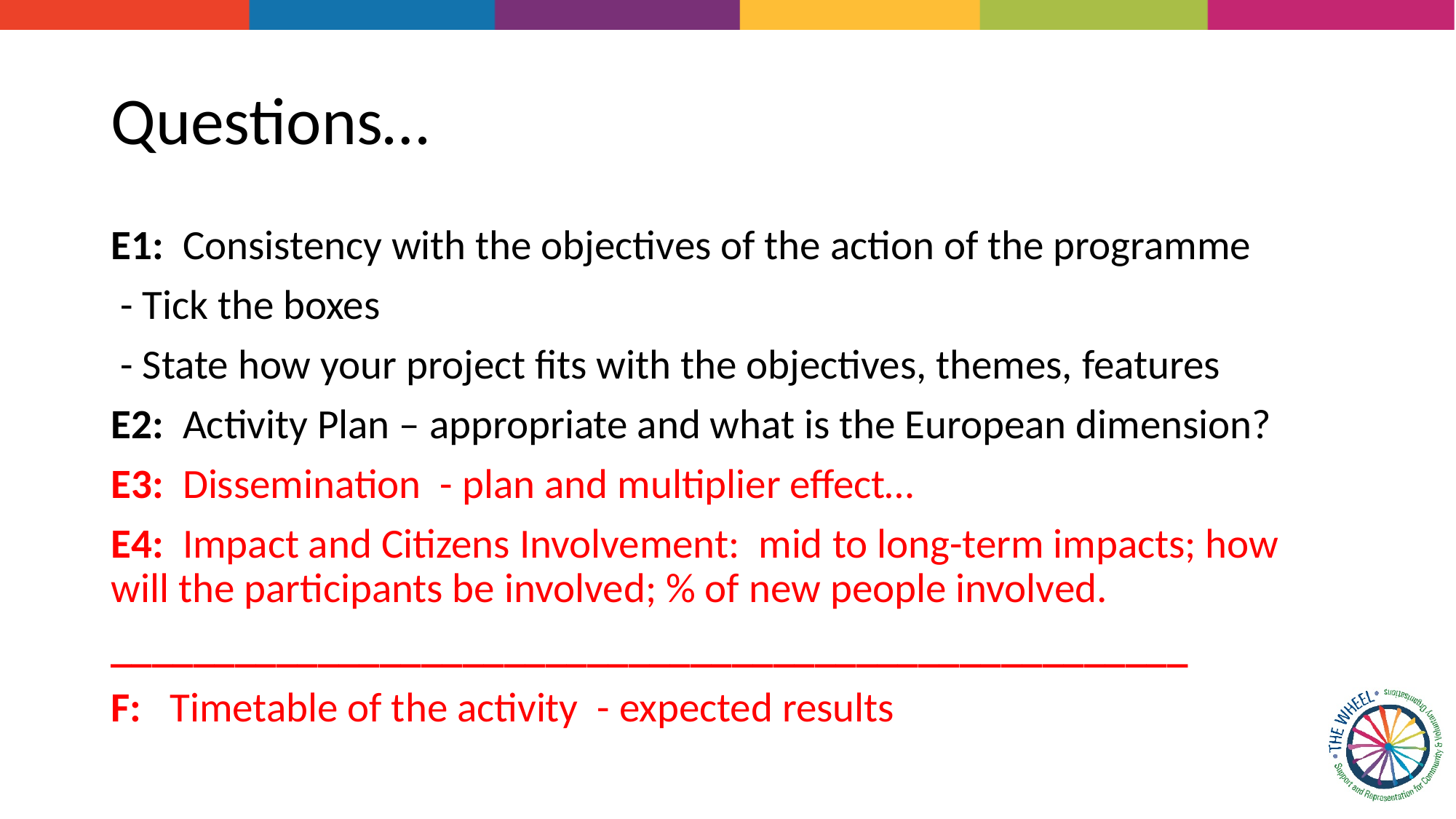

# Questions…
E1:  Consistency with the objectives of the action of the programme
 - Tick the boxes
 - State how your project fits with the objectives, themes, features
E2:  Activity Plan – appropriate and what is the European dimension?
E3:  Dissemination  - plan and multiplier effect…
E4:  Impact and Citizens Involvement:  mid to long-term impacts; how will the participants be involved; % of new people involved.
____________________________________________________
F:   Timetable of the activity  - expected results